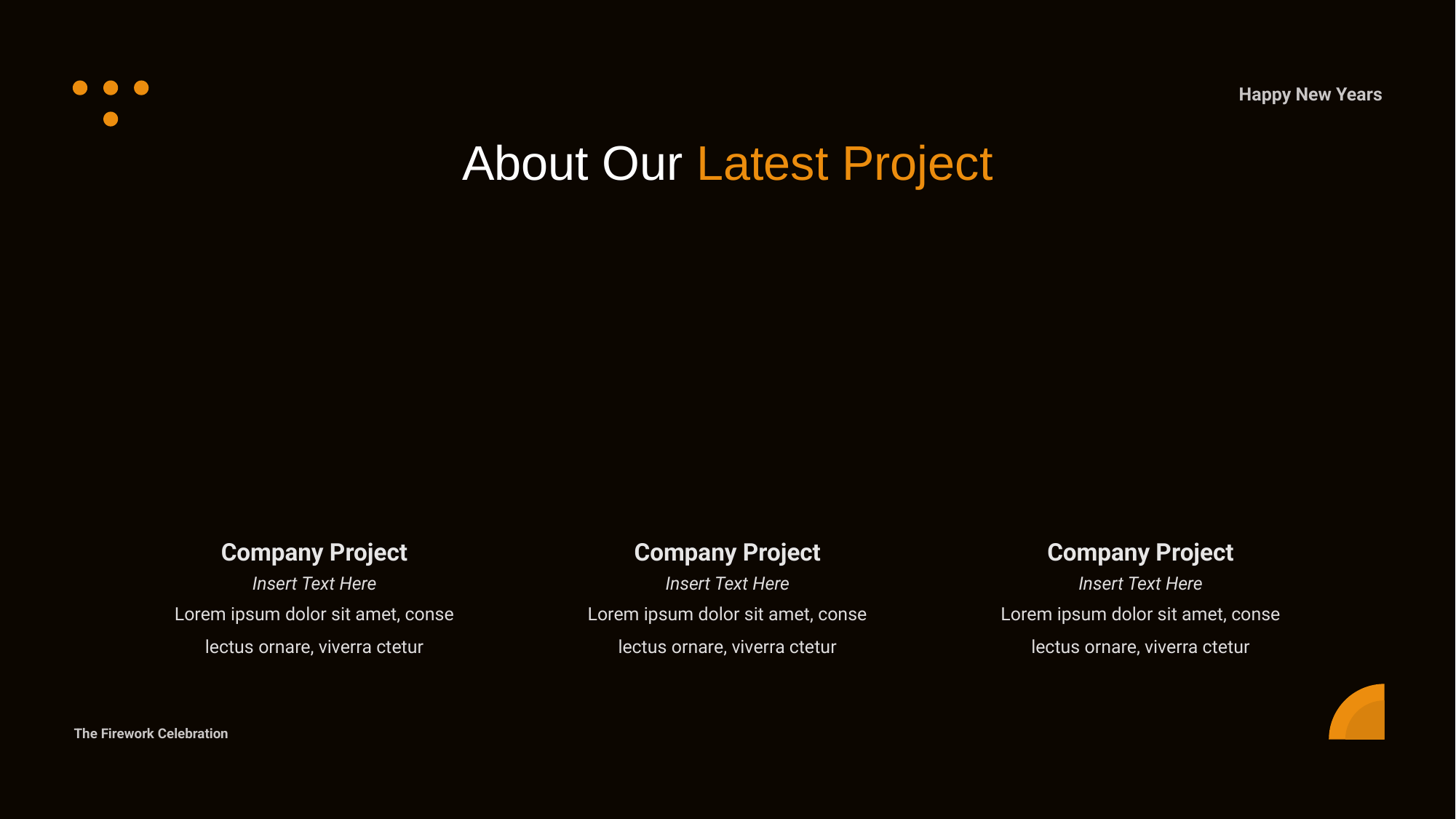

Happy New Years

About Our Latest Project

Company Project
Company Project
Company Project
Insert Text Here
Insert Text Here
Insert Text Here
Lorem ipsum dolor sit amet, conse lectus ornare, viverra ctetur
Lorem ipsum dolor sit amet, conse lectus ornare, viverra ctetur
Lorem ipsum dolor sit amet, conse lectus ornare, viverra ctetur

The Firework Celebration